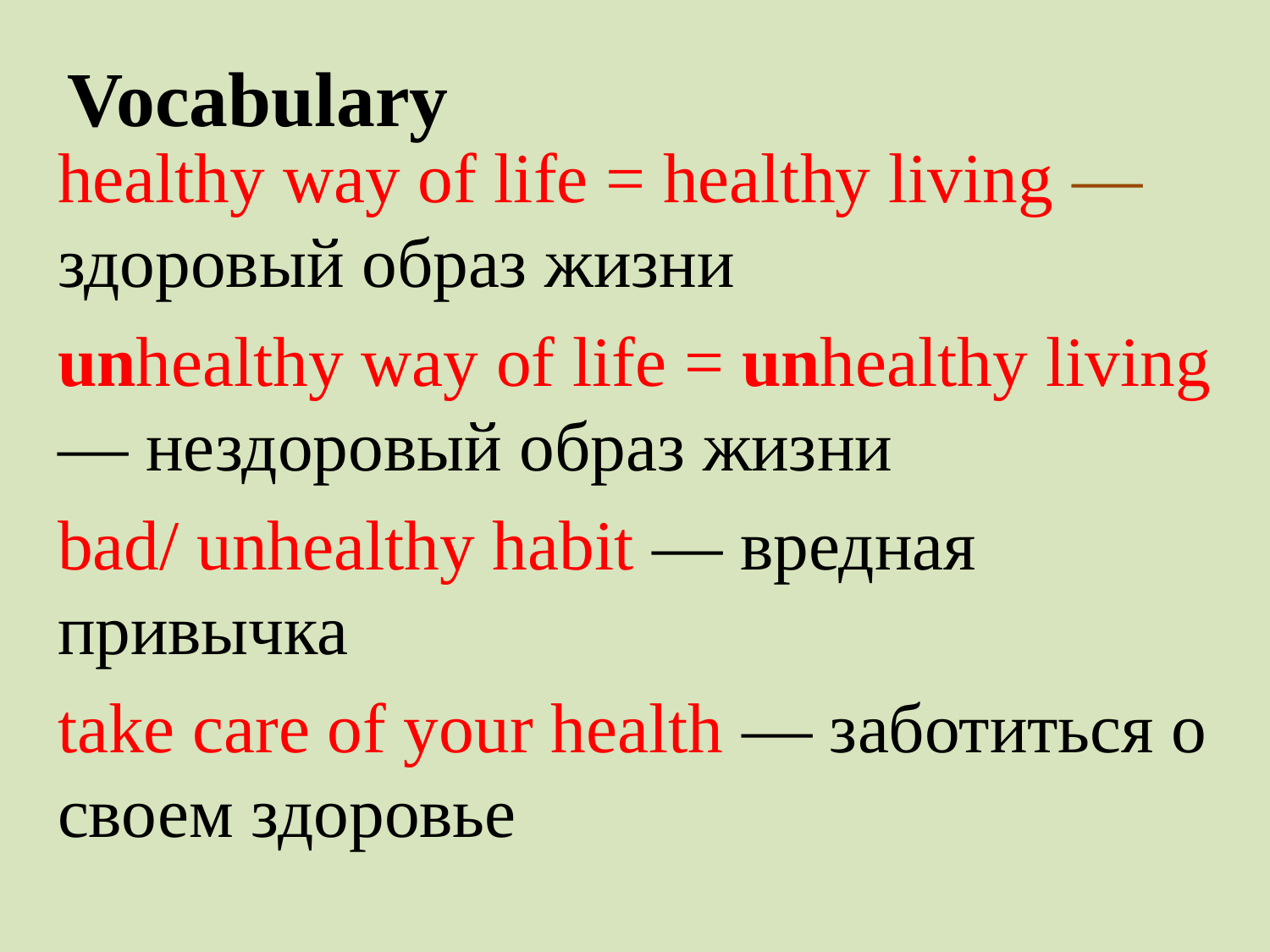

Vocabulary
healthy way of life = healthy living — здоровый образ жизни
unhealthy way of life = unhealthy living — нездоровый образ жизни
bad/ unhealthy habit — вредная привычка
take care of your health — заботиться о своем здоровье